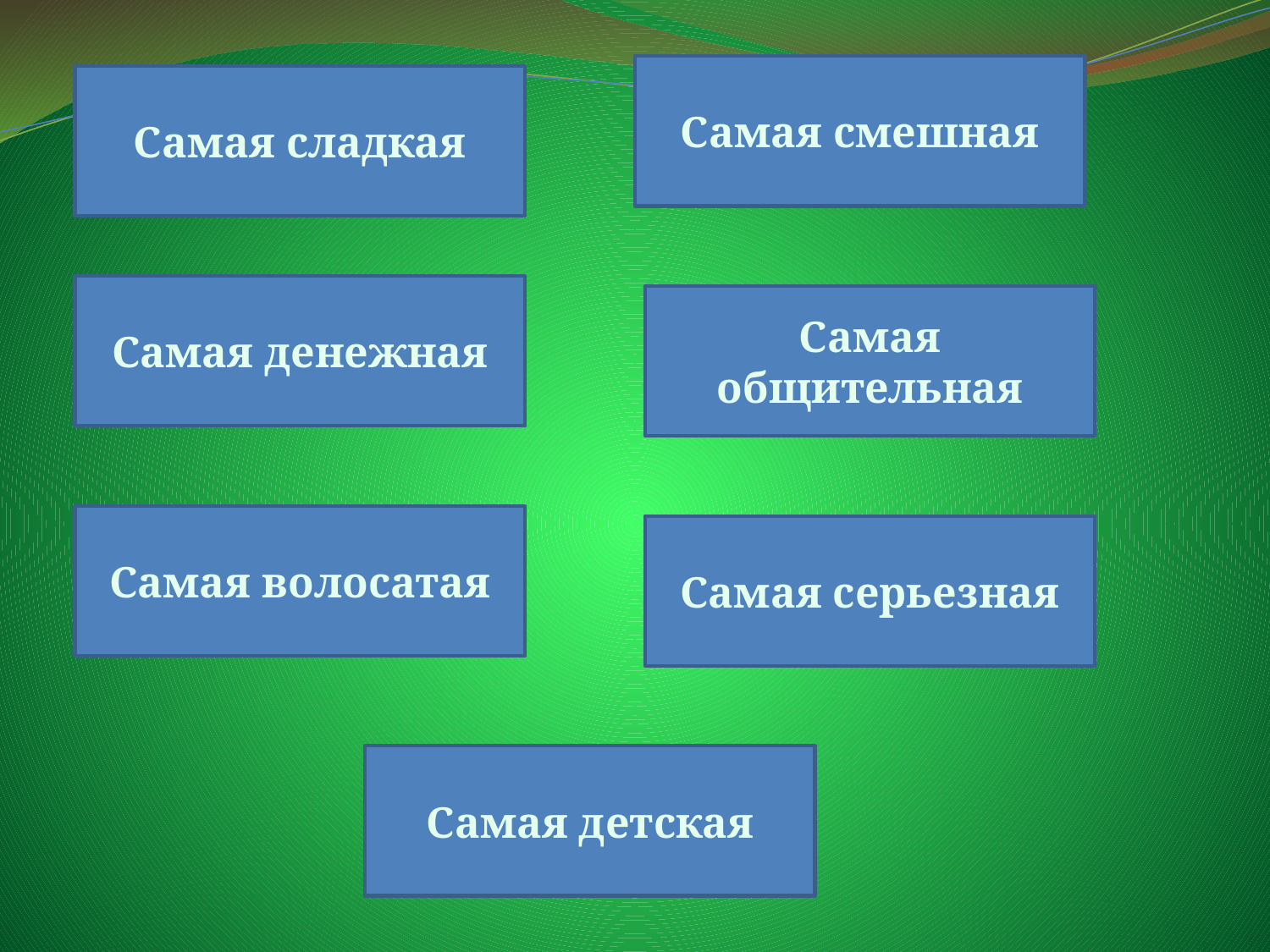

Самая смешная
Самая сладкая
Самая денежная
Самая общительная
Самая волосатая
Самая серьезная
Самая детская